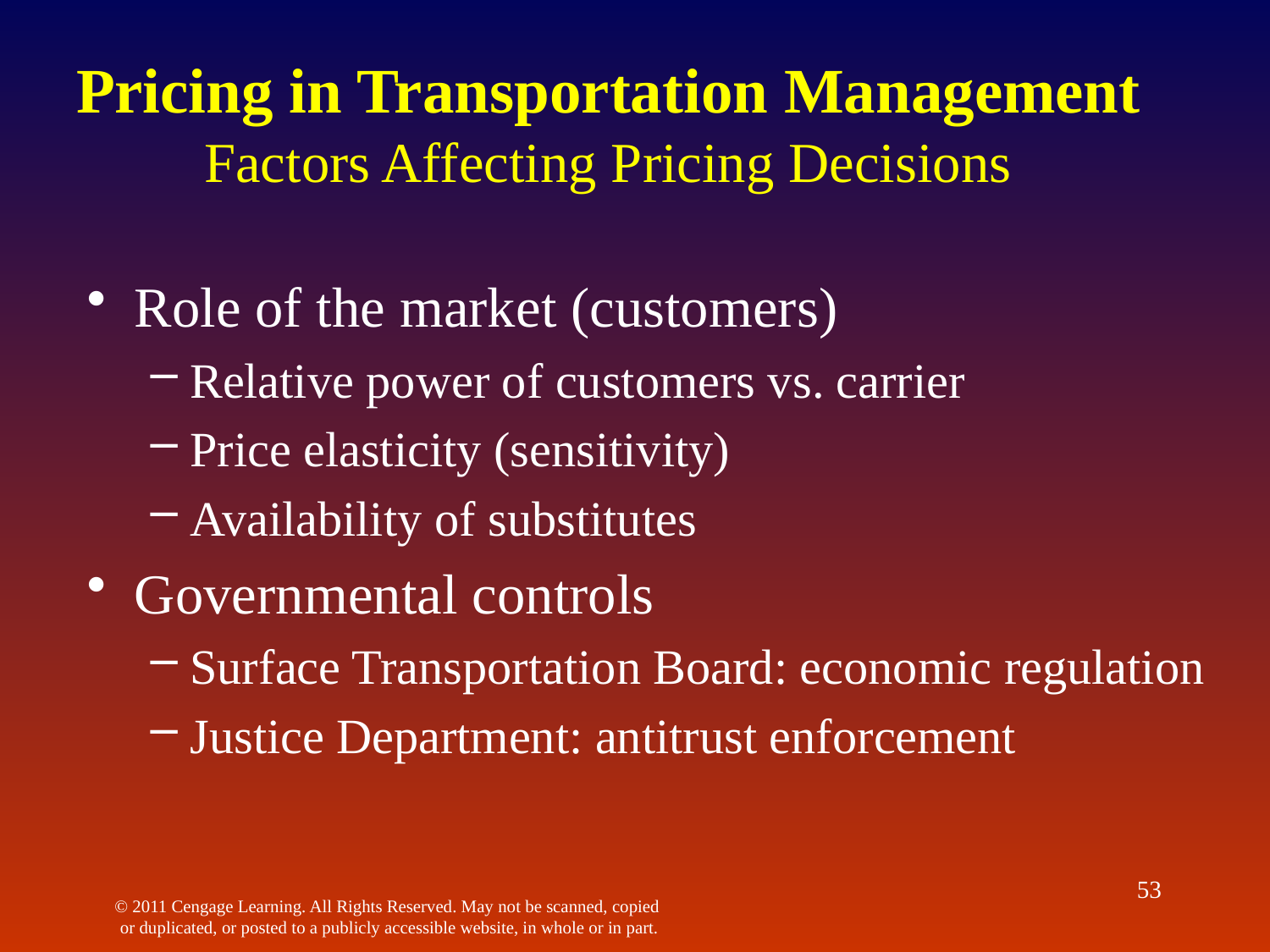

# Pricing in Transportation Management Factors Affecting Pricing Decisions
Role of the market (customers)
Relative power of customers vs. carrier
Price elasticity (sensitivity)
Availability of substitutes
Governmental controls
Surface Transportation Board: economic regulation
Justice Department: antitrust enforcement
53
© 2011 Cengage Learning. All Rights Reserved. May not be scanned, copied   or duplicated, or posted to a publicly accessible website, in whole or in part.